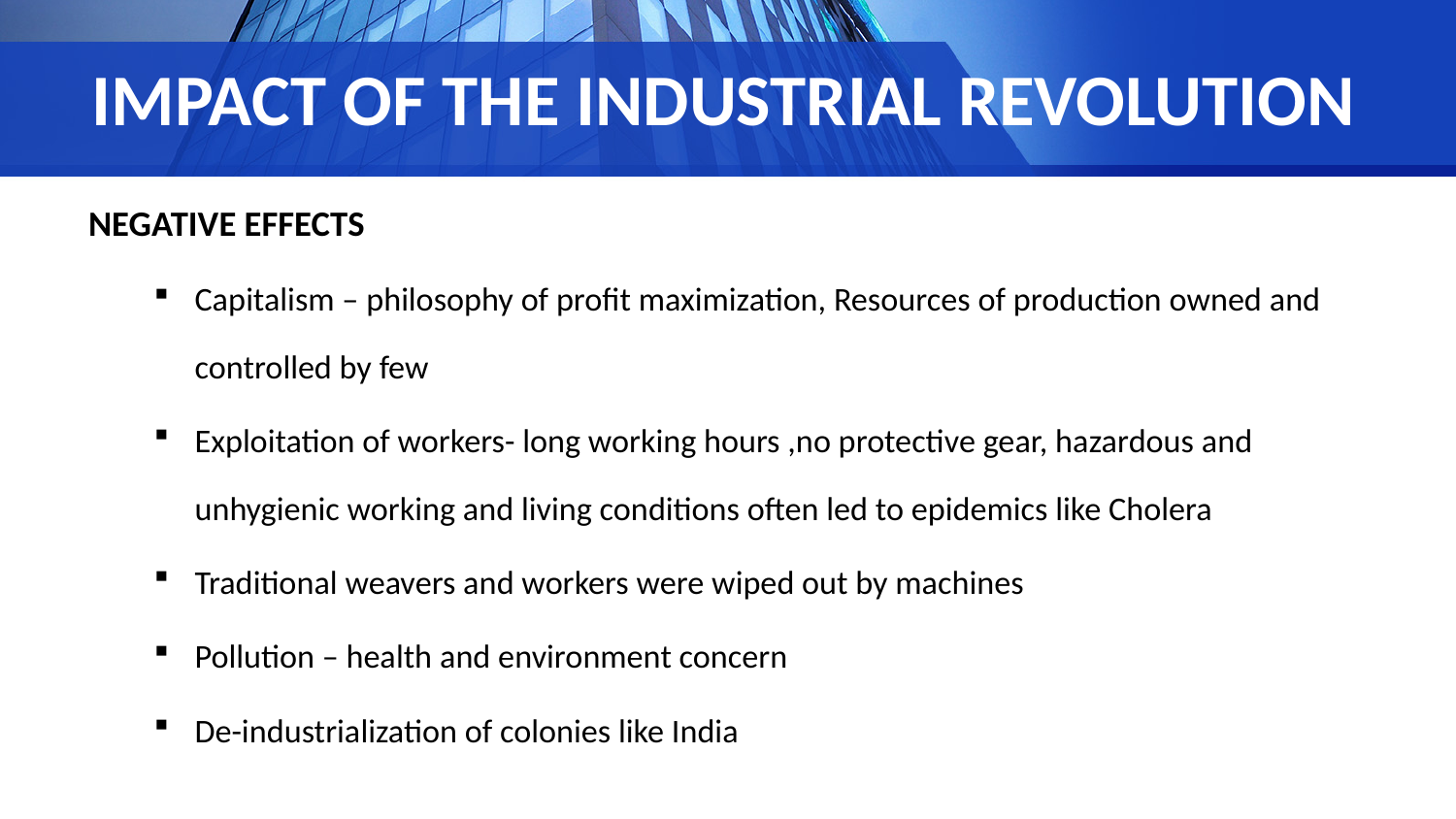

# IMPACT OF THE INDUSTRIAL REVOLUTION
NEGATIVE EFFECTS
Capitalism – philosophy of profit maximization, Resources of production owned and controlled by few
Exploitation of workers- long working hours ,no protective gear, hazardous and unhygienic working and living conditions often led to epidemics like Cholera
Traditional weavers and workers were wiped out by machines
Pollution – health and environment concern
De-industrialization of colonies like India